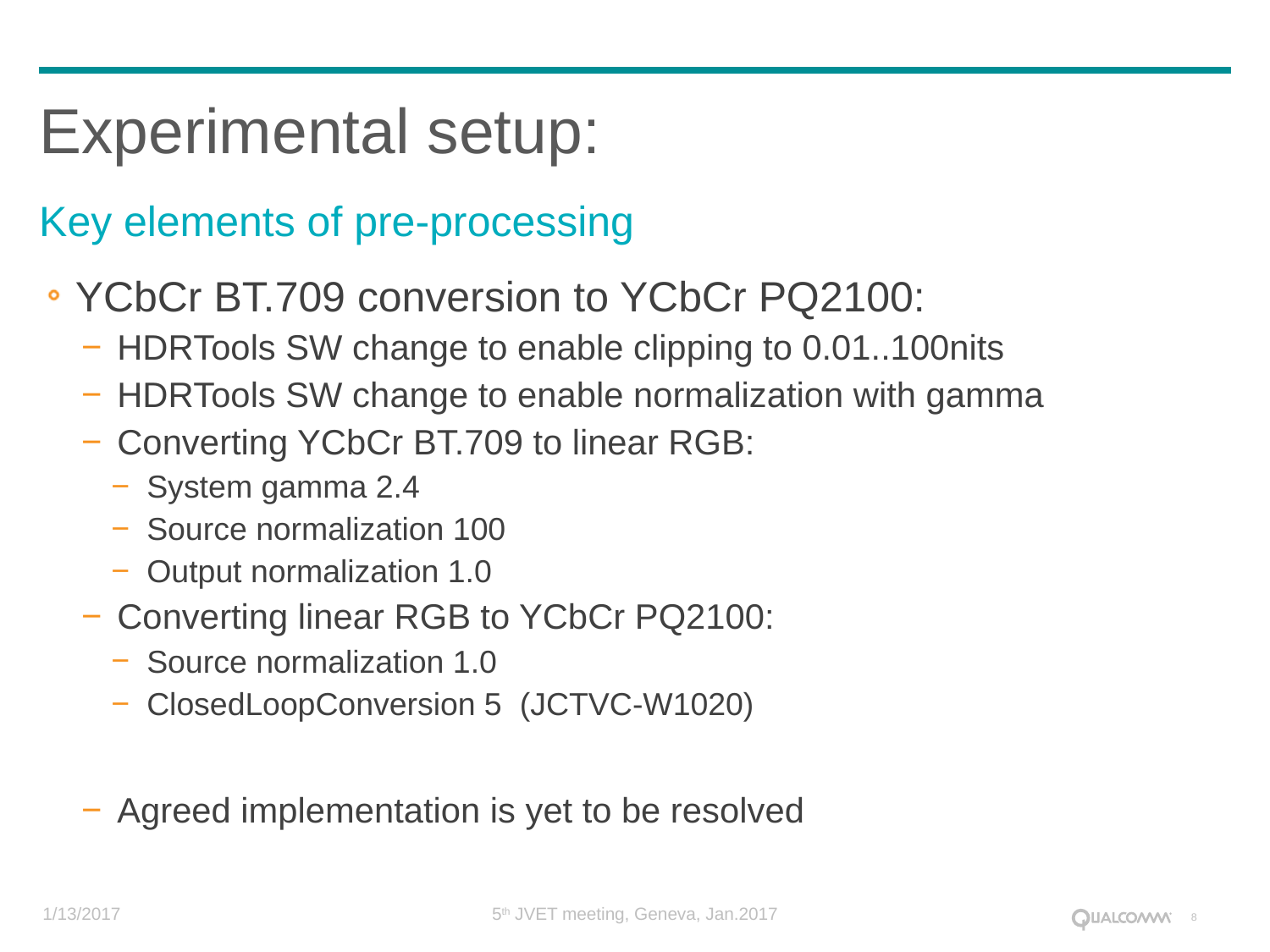

# Experimental setup:
Key elements of pre-processing
YCbCr BT.709 conversion to YCbCr PQ2100:
HDRTools SW change to enable clipping to 0.01..100nits
HDRTools SW change to enable normalization with gamma
Converting YCbCr BT.709 to linear RGB:
System gamma 2.4
Source normalization 100
Output normalization 1.0
Converting linear RGB to YCbCr PQ2100:
Source normalization 1.0
ClosedLoopConversion 5  (JCTVC-W1020)

Agreed implementation is yet to be resolved